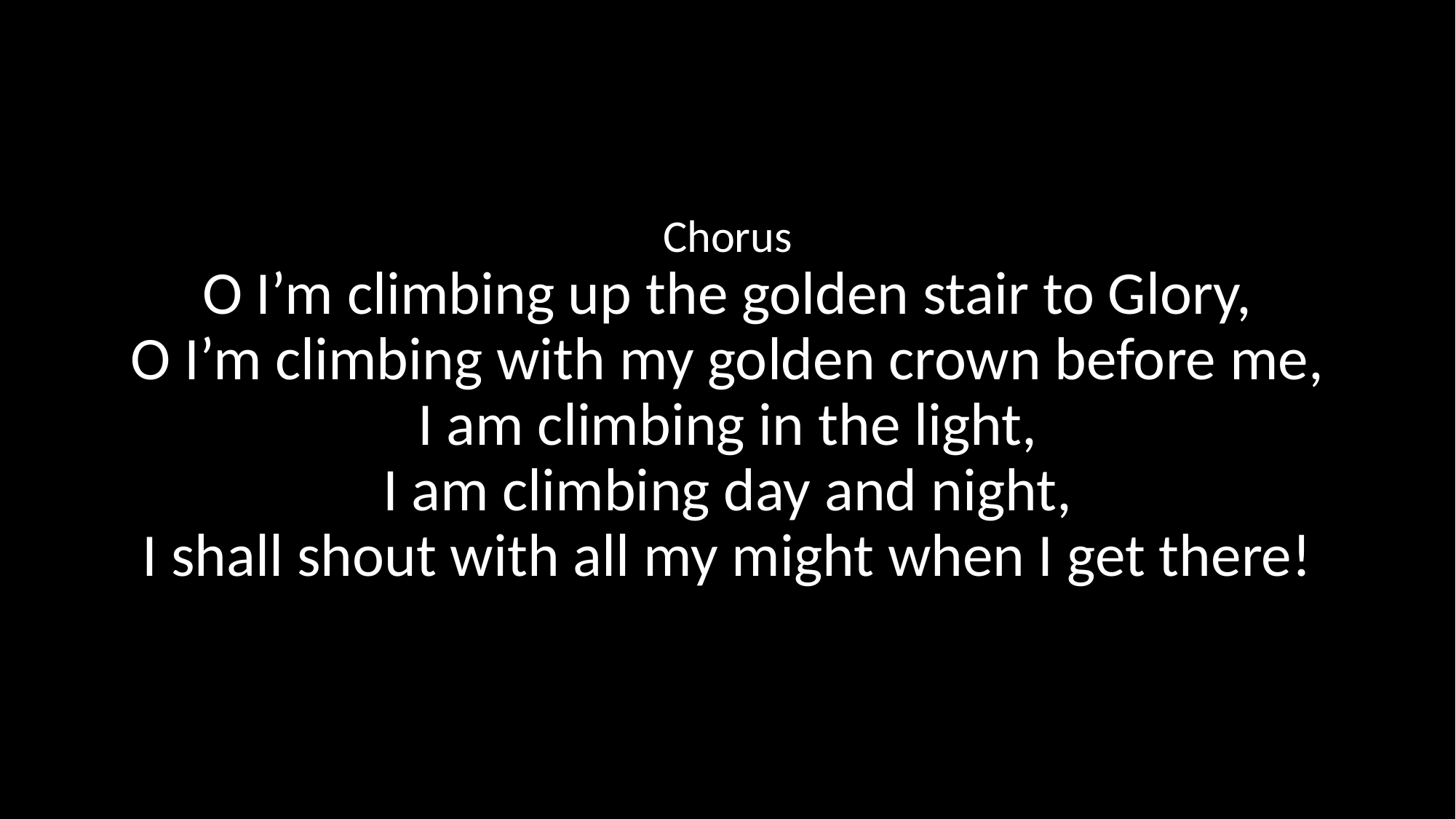

Chorus
O I’m climbing up the golden stair to Glory,
O I’m climbing with my golden crown before me,
I am climbing in the light,
I am climbing day and night,
I shall shout with all my might when I get there!